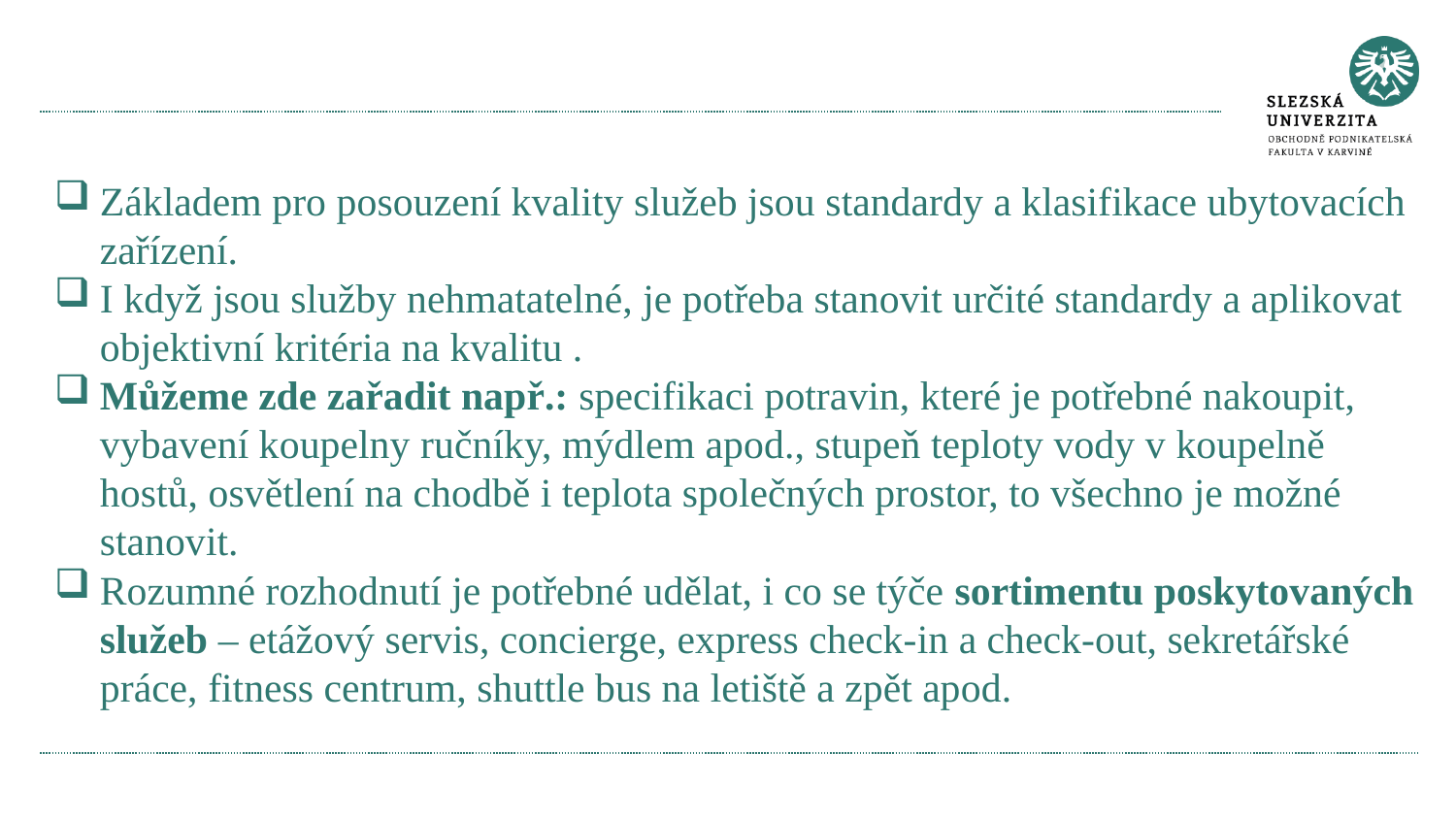

#
Základem pro posouzení kvality služeb jsou standardy a klasifikace ubytovacích zařízení.
I když jsou služby nehmatatelné, je potřeba stanovit určité standardy a aplikovat objektivní kritéria na kvalitu .
Můžeme zde zařadit např.: specifikaci potravin, které je potřebné nakoupit, vybavení koupelny ručníky, mýdlem apod., stupeň teploty vody v koupelně hostů, osvětlení na chodbě i teplota společných prostor, to všechno je možné stanovit.
Rozumné rozhodnutí je potřebné udělat, i co se týče sortimentu poskytovaných služeb – etážový servis, concierge, express check-in a check-out, sekretářské práce, fitness centrum, shuttle bus na letiště a zpět apod.